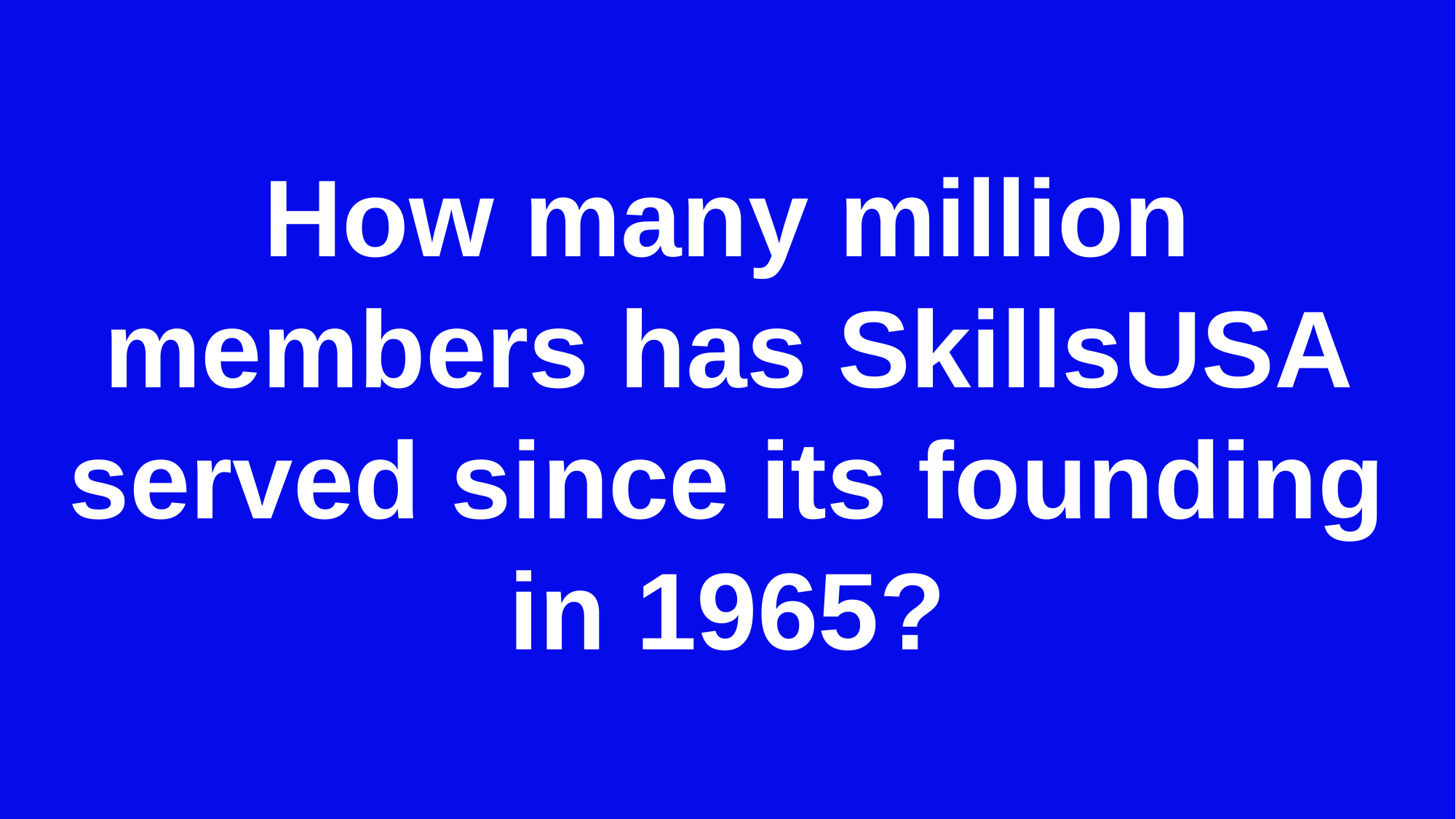

How many million members has SkillsUSA served since its founding in 1965?